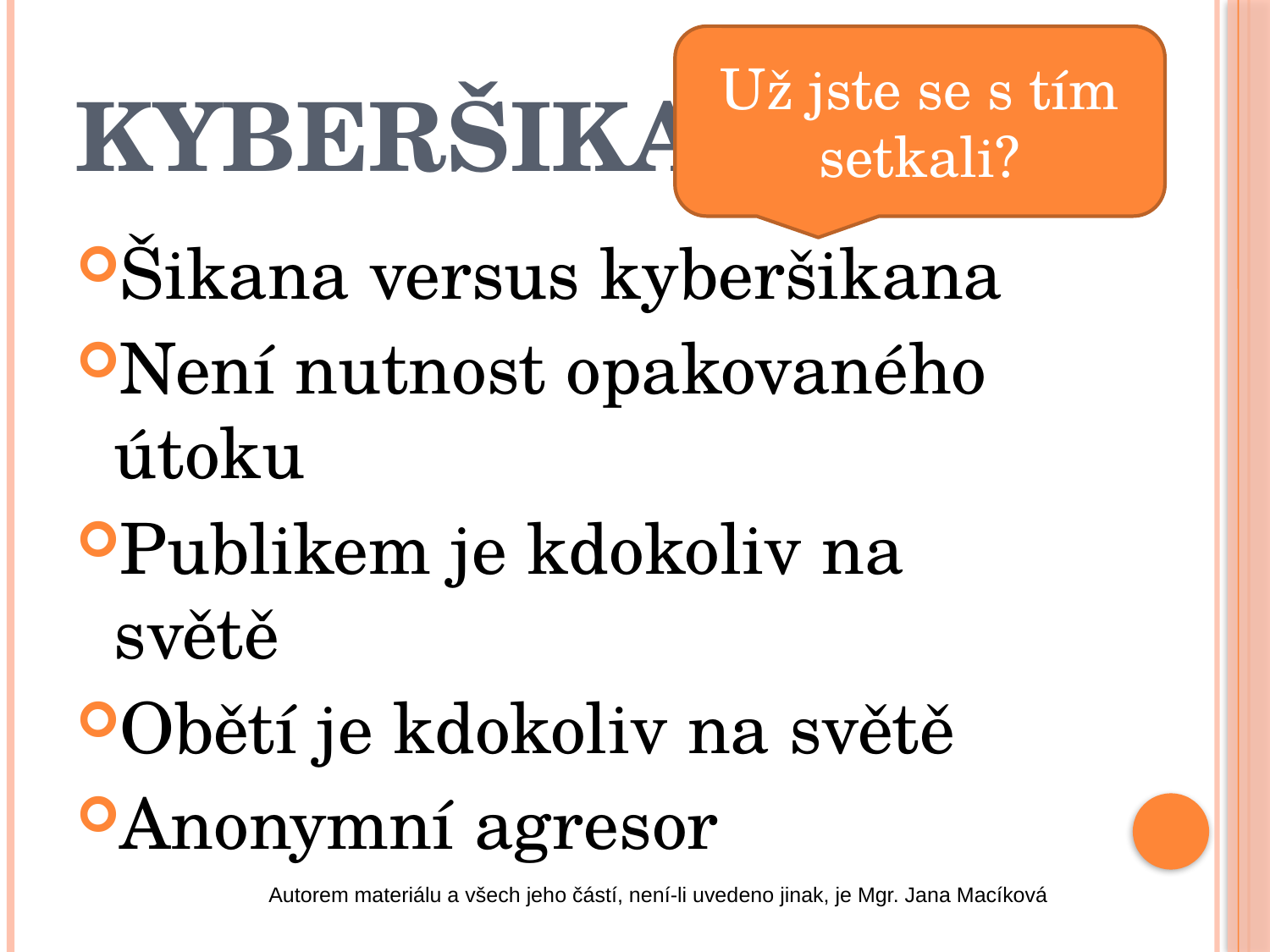

Už jste se s tím setkali?
# kyberšikana
Šikana versus kyberšikana
Není nutnost opakovaného útoku
Publikem je kdokoliv na světě
Obětí je kdokoliv na světě
Anonymní agresor

Autorem materiálu a všech jeho částí, není-li uvedeno jinak, je Mgr. Jana Macíková